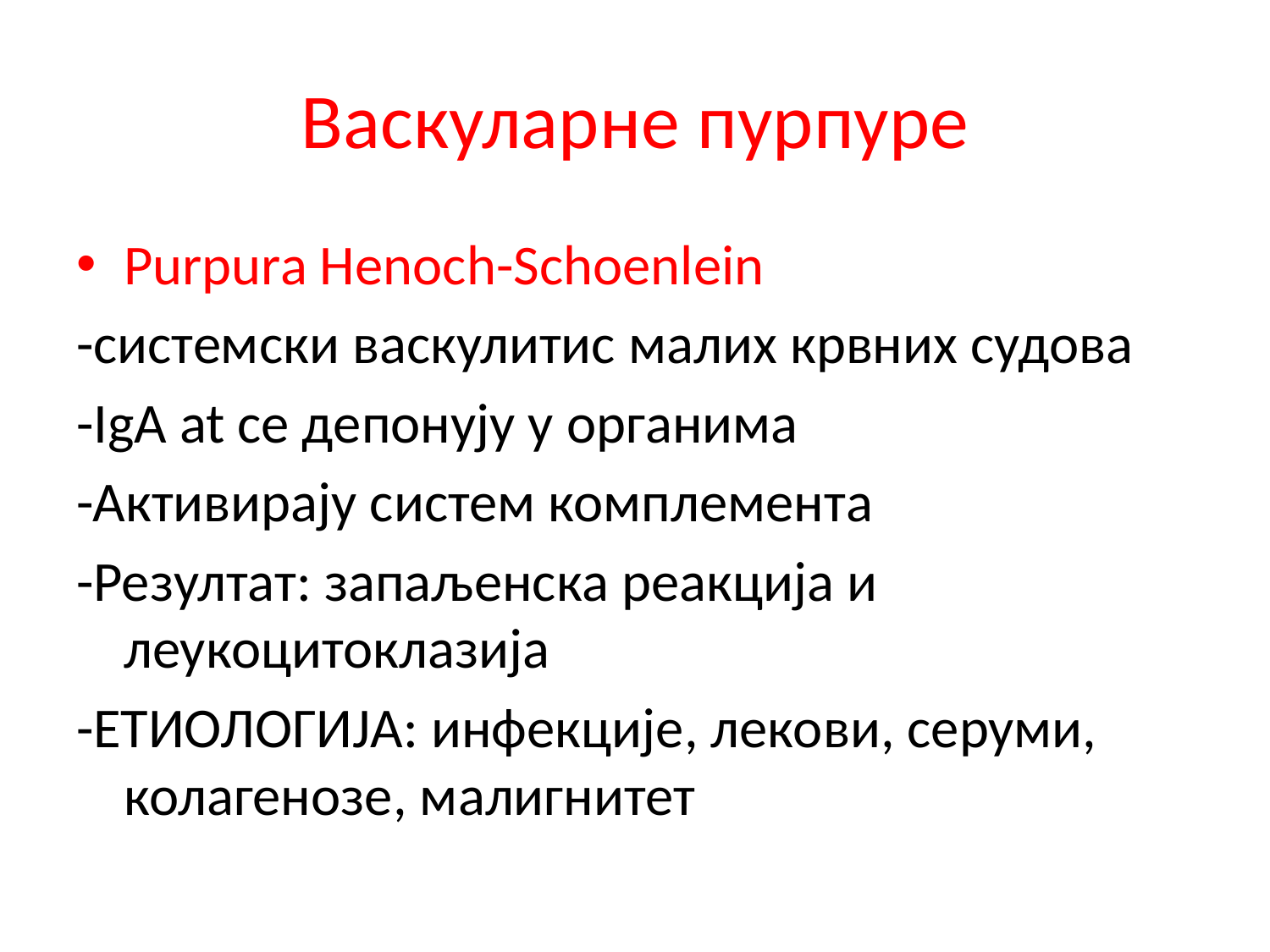

# Васкуларне пурпуре
Purpura Henoch-Schoenlein
-системски васкулитис малих крвних судова
-IgA at се депонују у органима
-Активирају систем комплемента
-Резултат: запаљенска реакција и леукоцитоклазија
-ЕТИОЛОГИЈА: инфекције, лекови, серуми, колагенозе, малигнитет